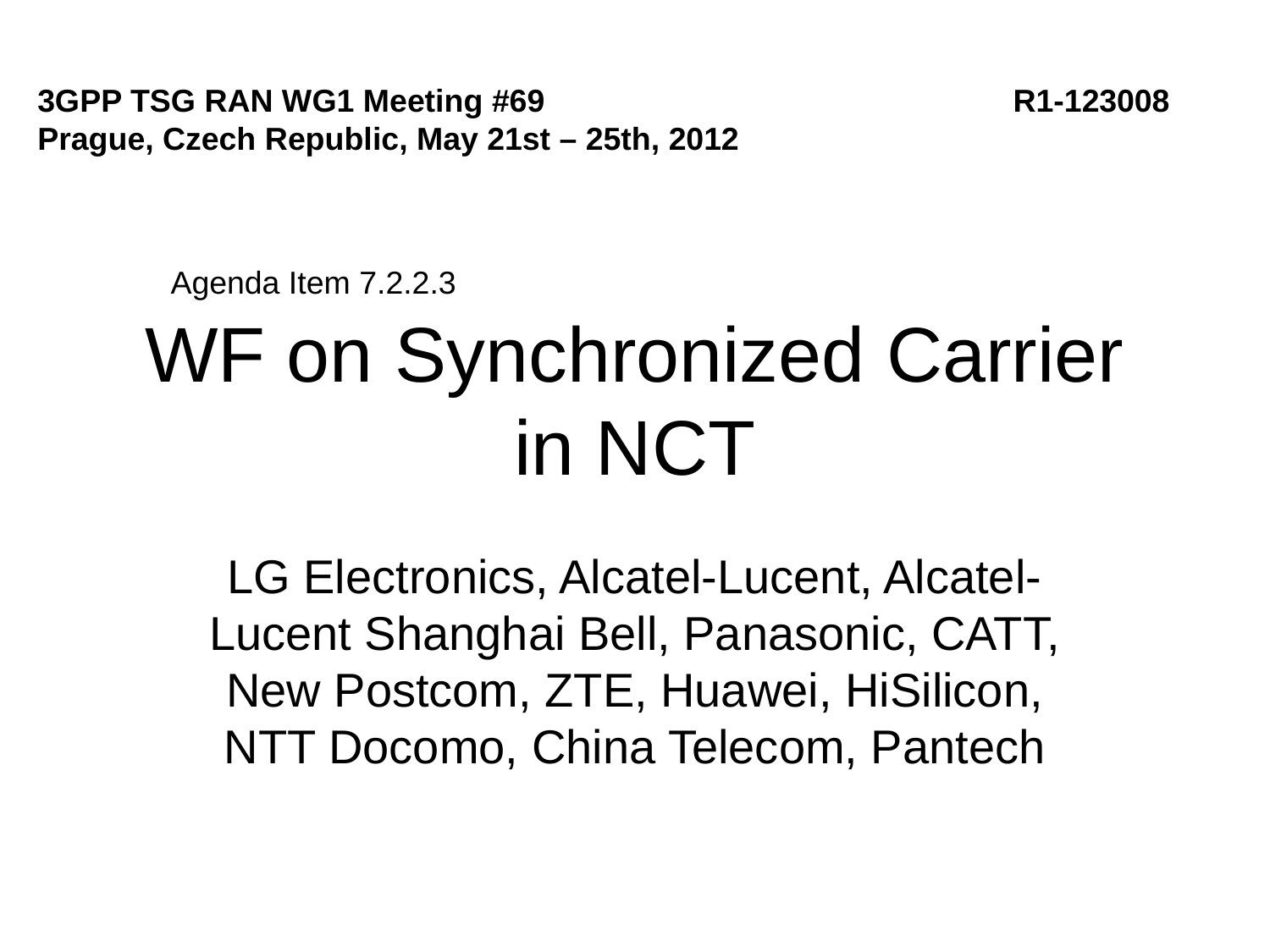

3GPP TSG RAN WG1 Meeting #69
Prague, Czech Republic, May 21st – 25th, 2012
R1-123008
Agenda Item 7.2.2.3
# WF on Synchronized Carrier in NCT
LG Electronics, Alcatel-Lucent, Alcatel-Lucent Shanghai Bell, Panasonic, CATT, New Postcom, ZTE, Huawei, HiSilicon, NTT Docomo, China Telecom, Pantech